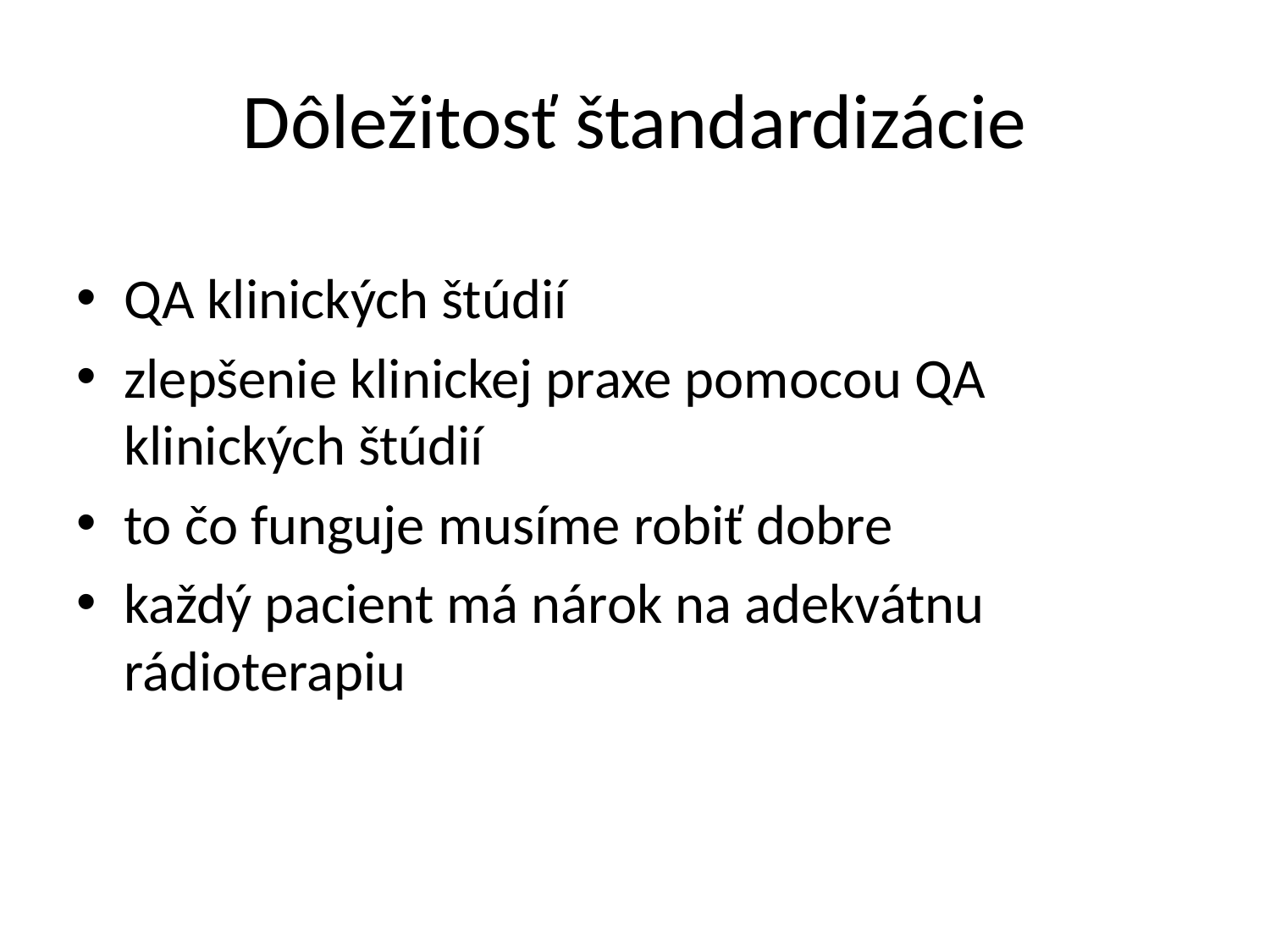

# Dôležitosť štandardizácie
QA klinických štúdií
zlepšenie klinickej praxe pomocou QA klinických štúdií
to čo funguje musíme robiť dobre
každý pacient má nárok na adekvátnu rádioterapiu